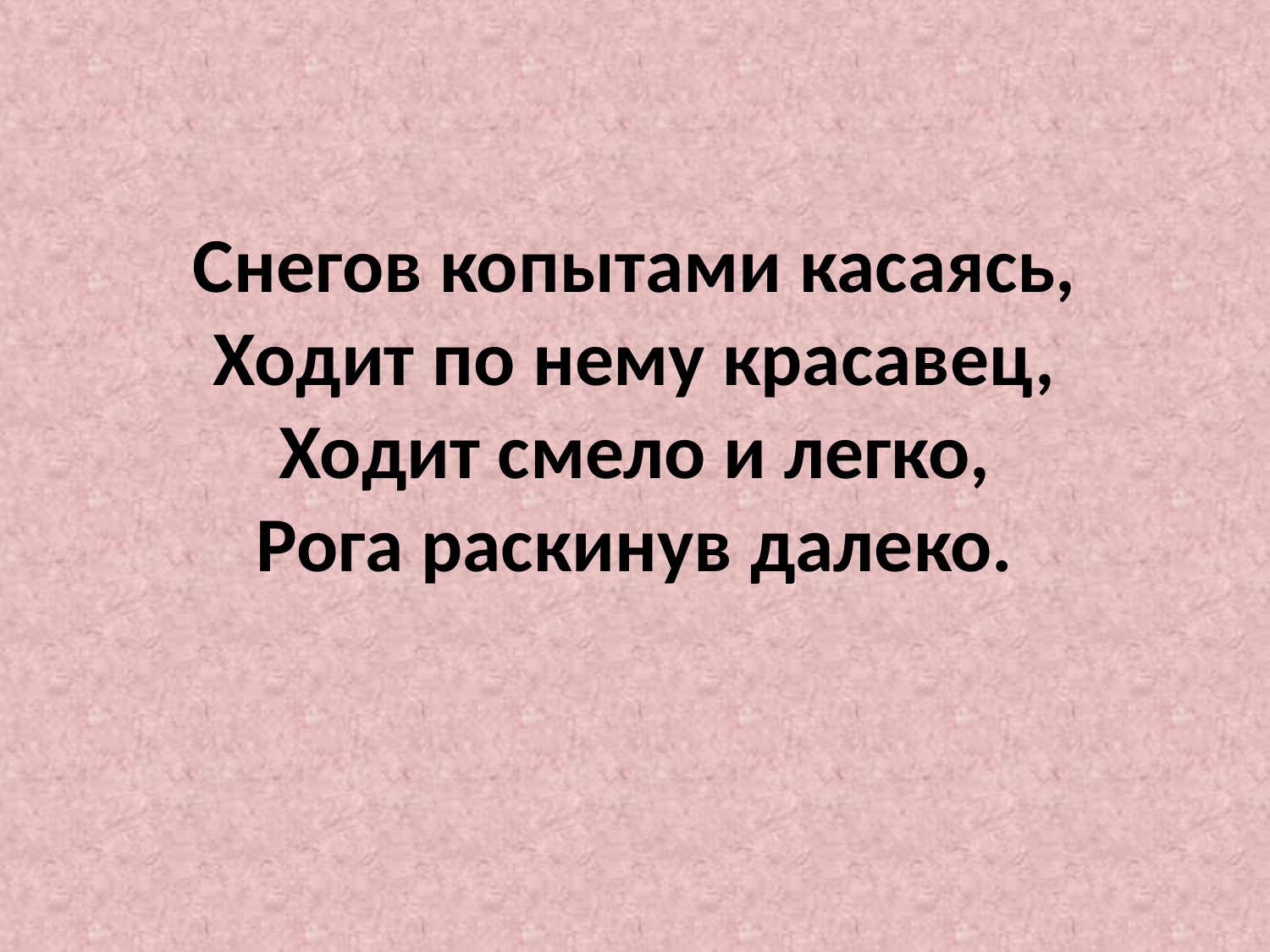

# Снегов копытами касаясь, Ходит по нему красавец, Ходит смело и легко, Рога раскинув далеко.